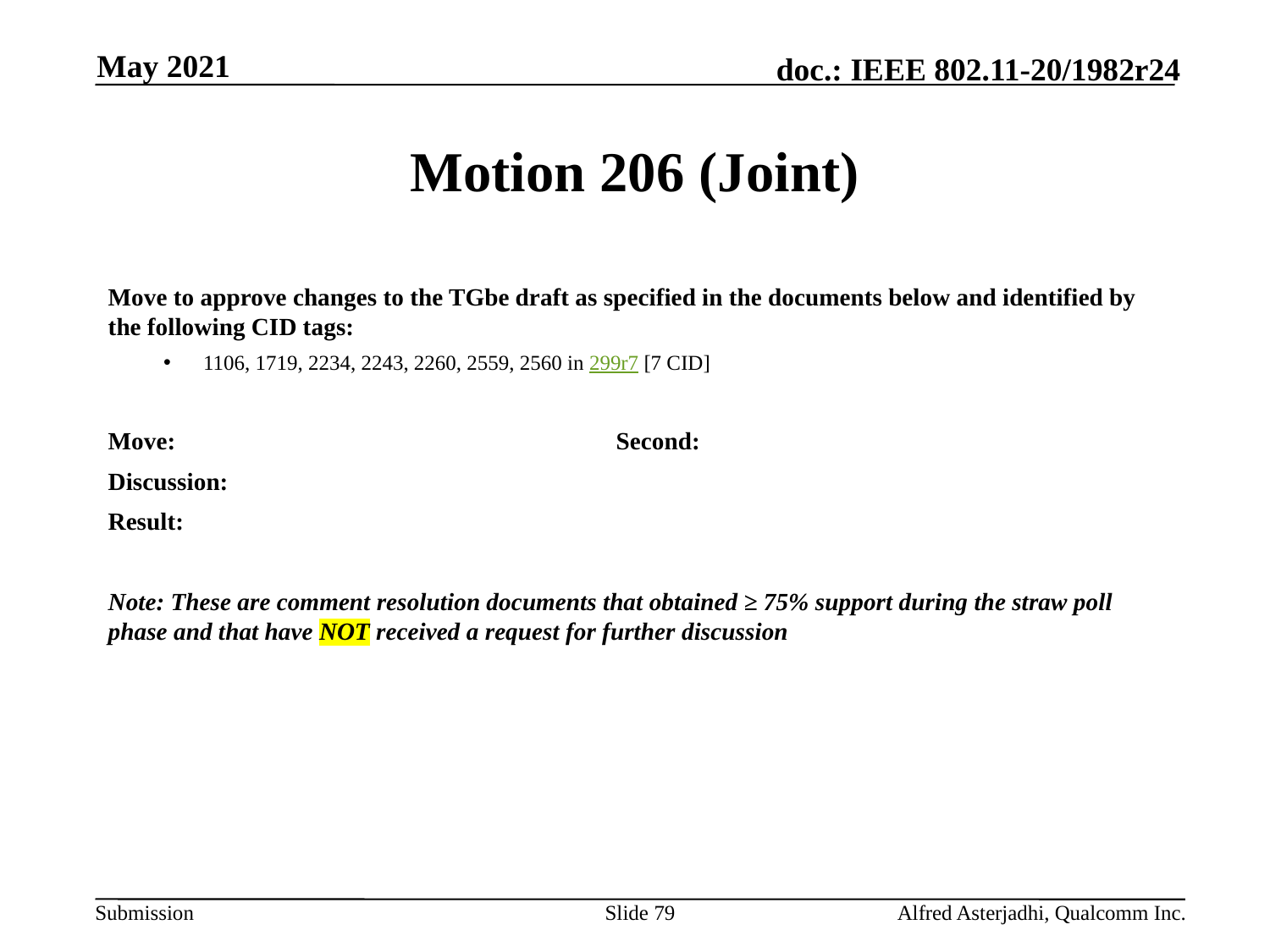

May 2021
# Motion 206 (Joint)
Move to approve changes to the TGbe draft as specified in the documents below and identified by the following CID tags:
1106, 1719, 2234, 2243, 2260, 2559, 2560 in 299r7 [7 CID]

Move:  				Second:
Discussion:
Result:

Note: These are comment resolution documents that obtained ≥ 75% support during the straw poll phase and that have NOT received a request for further discussion
Slide 79
Alfred Asterjadhi, Qualcomm Inc.